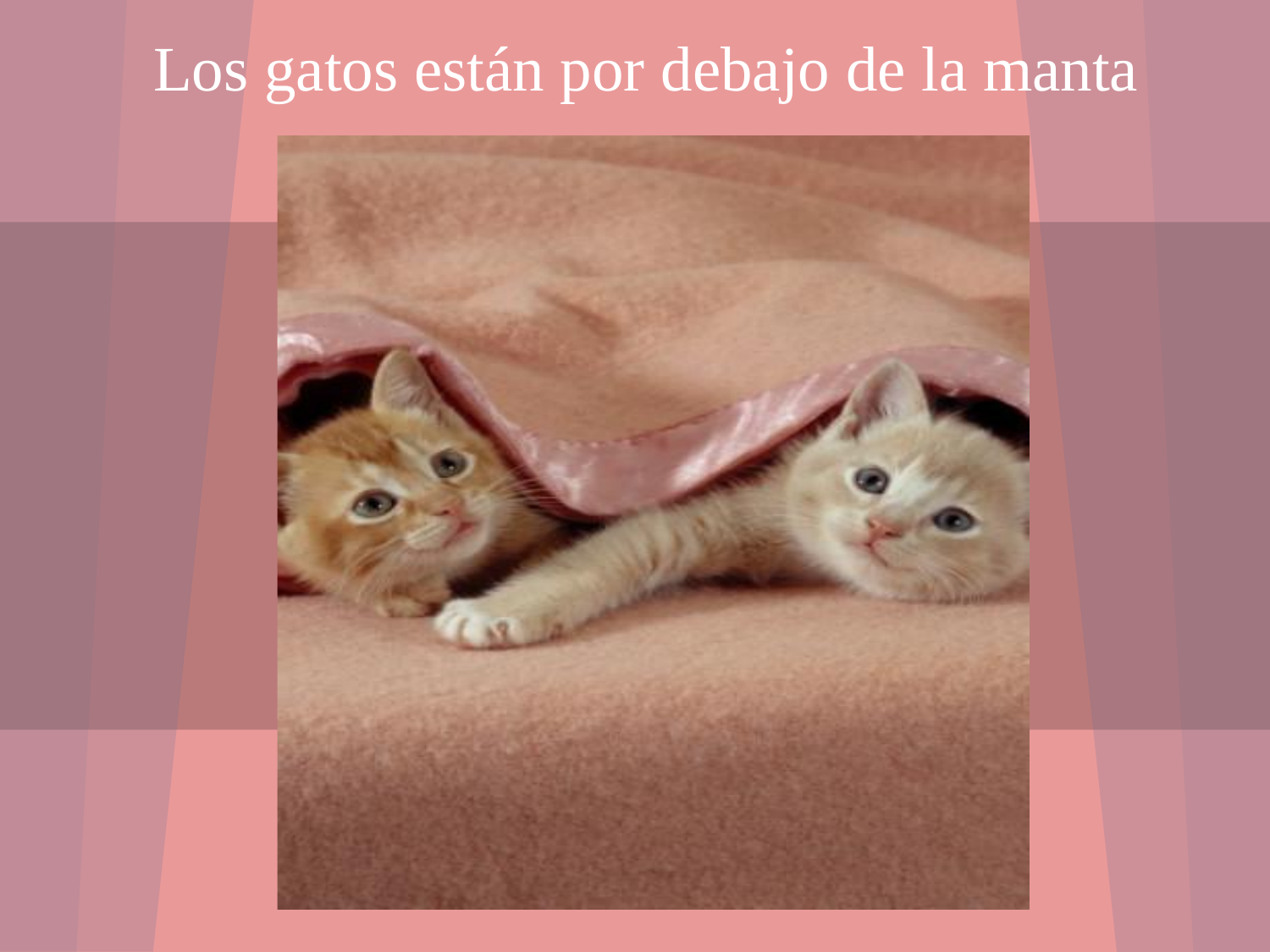

Los gatos están por debajo de la manta